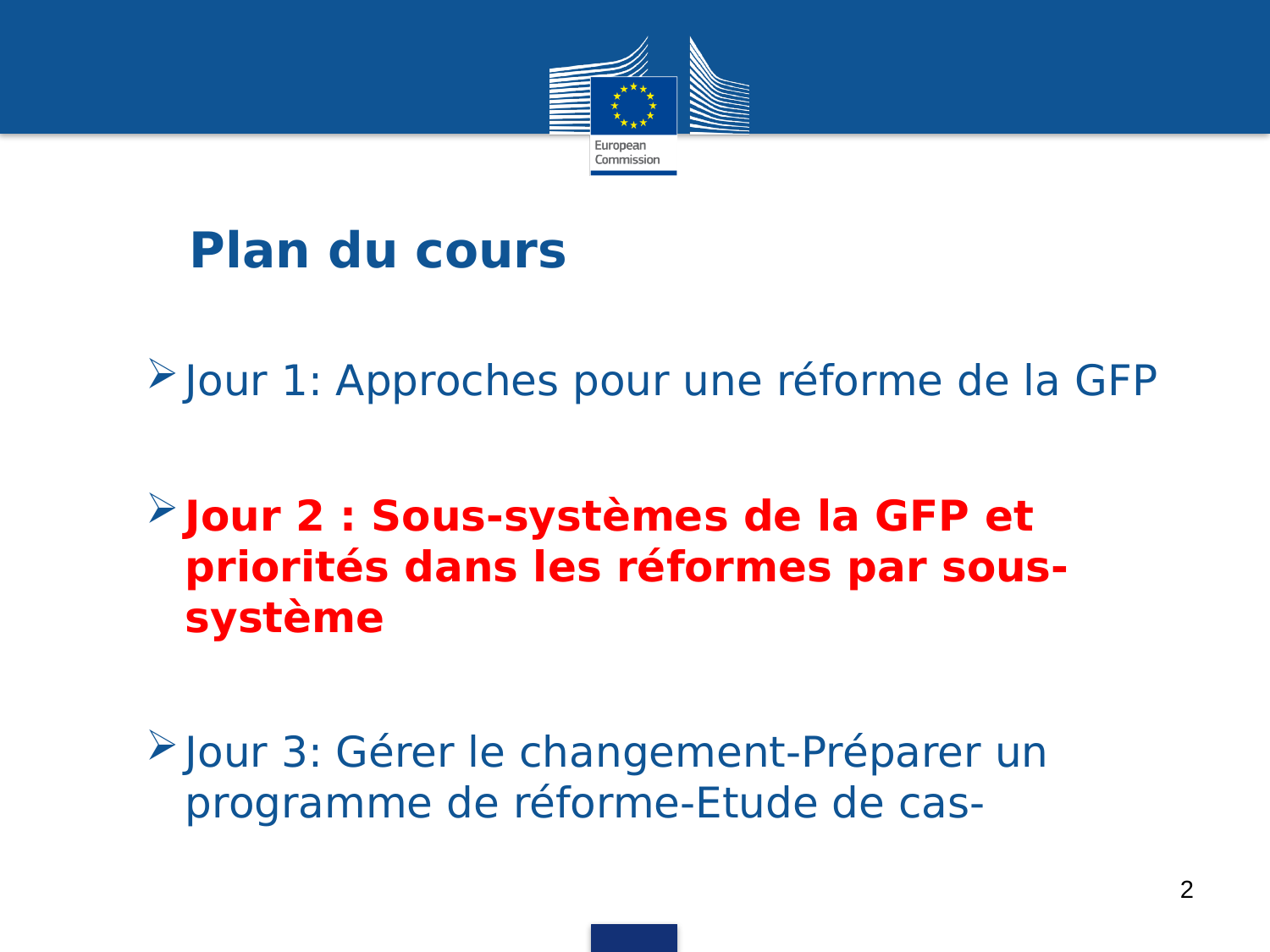

# Plan du cours
Jour 1: Approches pour une réforme de la GFP

Jour 2 : Sous-systèmes de la GFP et priorités dans les réformes par sous-système

Jour 3: Gérer le changement-Préparer un programme de réforme-Etude de cas-

2